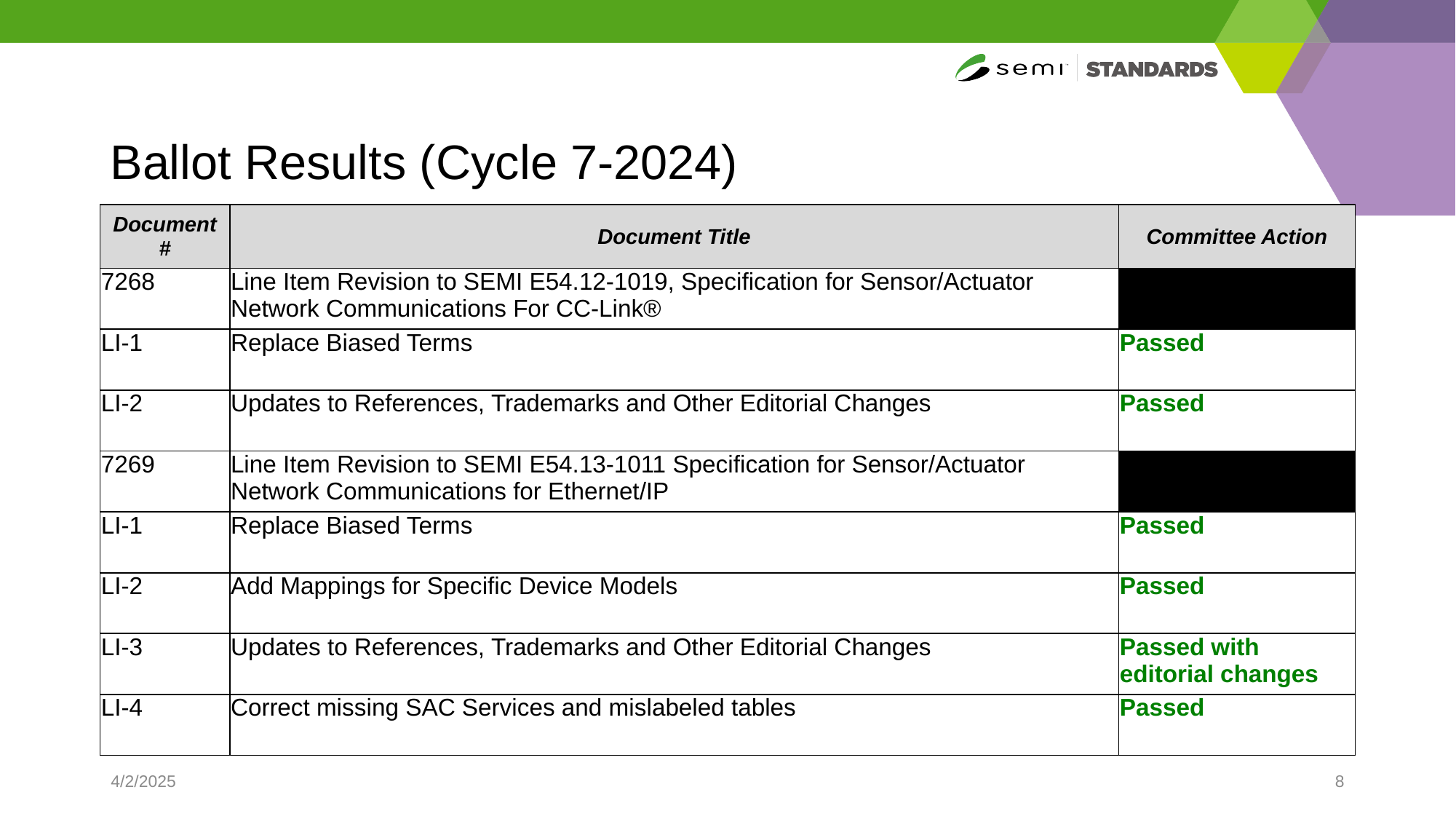

# Ballot Results (Cycle 7-2024)
| Document # | Document Title | Committee Action |
| --- | --- | --- |
| 7268 | Line Item Revision to SEMI E54.12-1019, Specification for Sensor/Actuator Network Communications For CC-Link® |  |
| LI-1 | Replace Biased Terms | Passed |
| LI-2 | Updates to References, Trademarks and Other Editorial Changes | Passed |
| 7269 | Line Item Revision to SEMI E54.13-1011 Specification for Sensor/Actuator Network Communications for Ethernet/IP |  |
| LI-1 | Replace Biased Terms | Passed |
| LI-2 | Add Mappings for Specific Device Models | Passed |
| LI-3 | Updates to References, Trademarks and Other Editorial Changes | Passed with editorial changes |
| LI-4 | Correct missing SAC Services and mislabeled tables | Passed |
4/2/2025
8